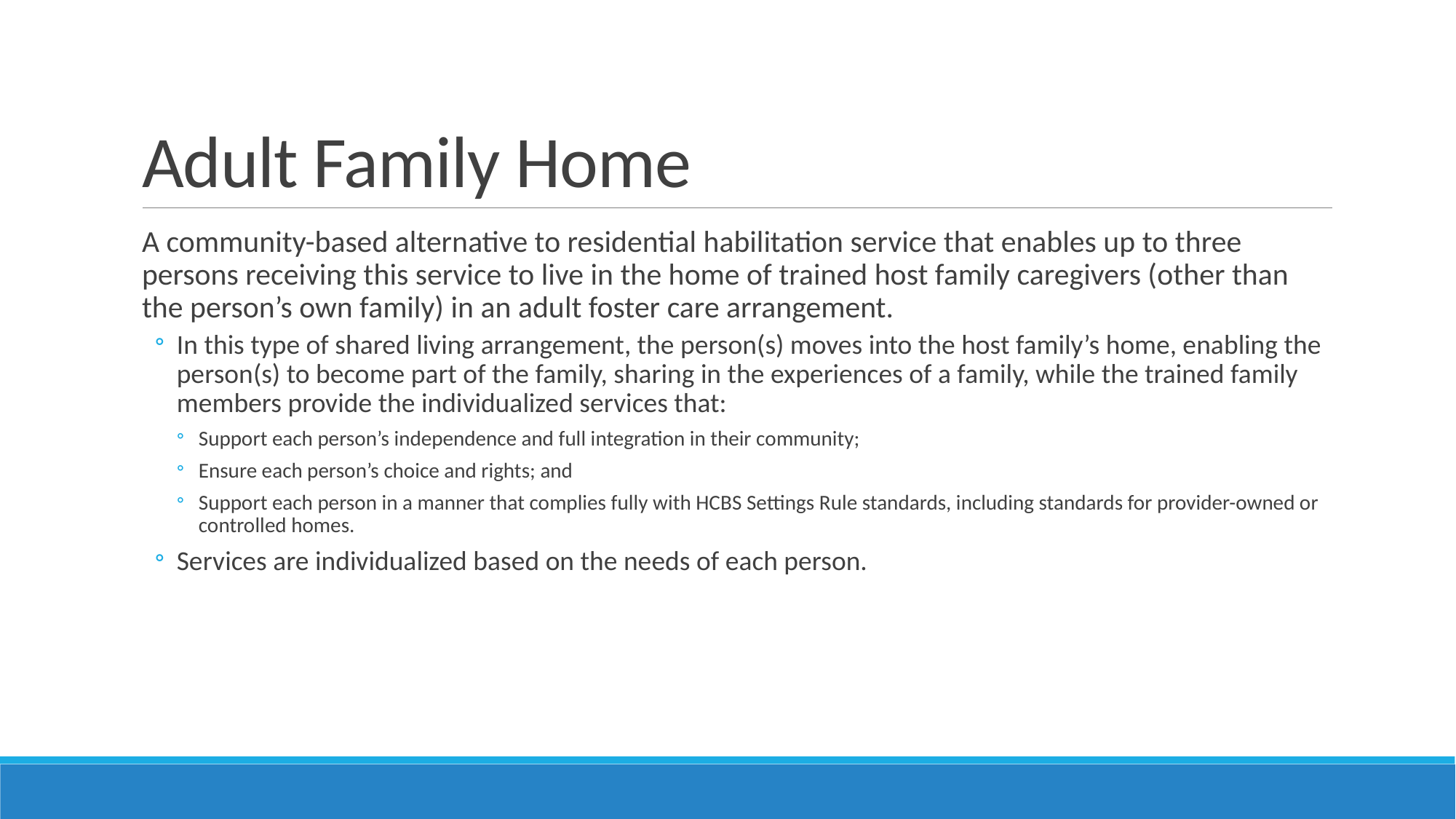

# Adult Family Home
A community-based alternative to residential habilitation service that enables up to three persons receiving this service to live in the home of trained host family caregivers (other than the person’s own family) in an adult foster care arrangement.
In this type of shared living arrangement, the person(s) moves into the host family’s home, enabling the person(s) to become part of the family, sharing in the experiences of a family, while the trained family members provide the individualized services that:
Support each person’s independence and full integration in their community;
Ensure each person’s choice and rights; and
Support each person in a manner that complies fully with HCBS Settings Rule standards, including standards for provider-owned or controlled homes.
Services are individualized based on the needs of each person.